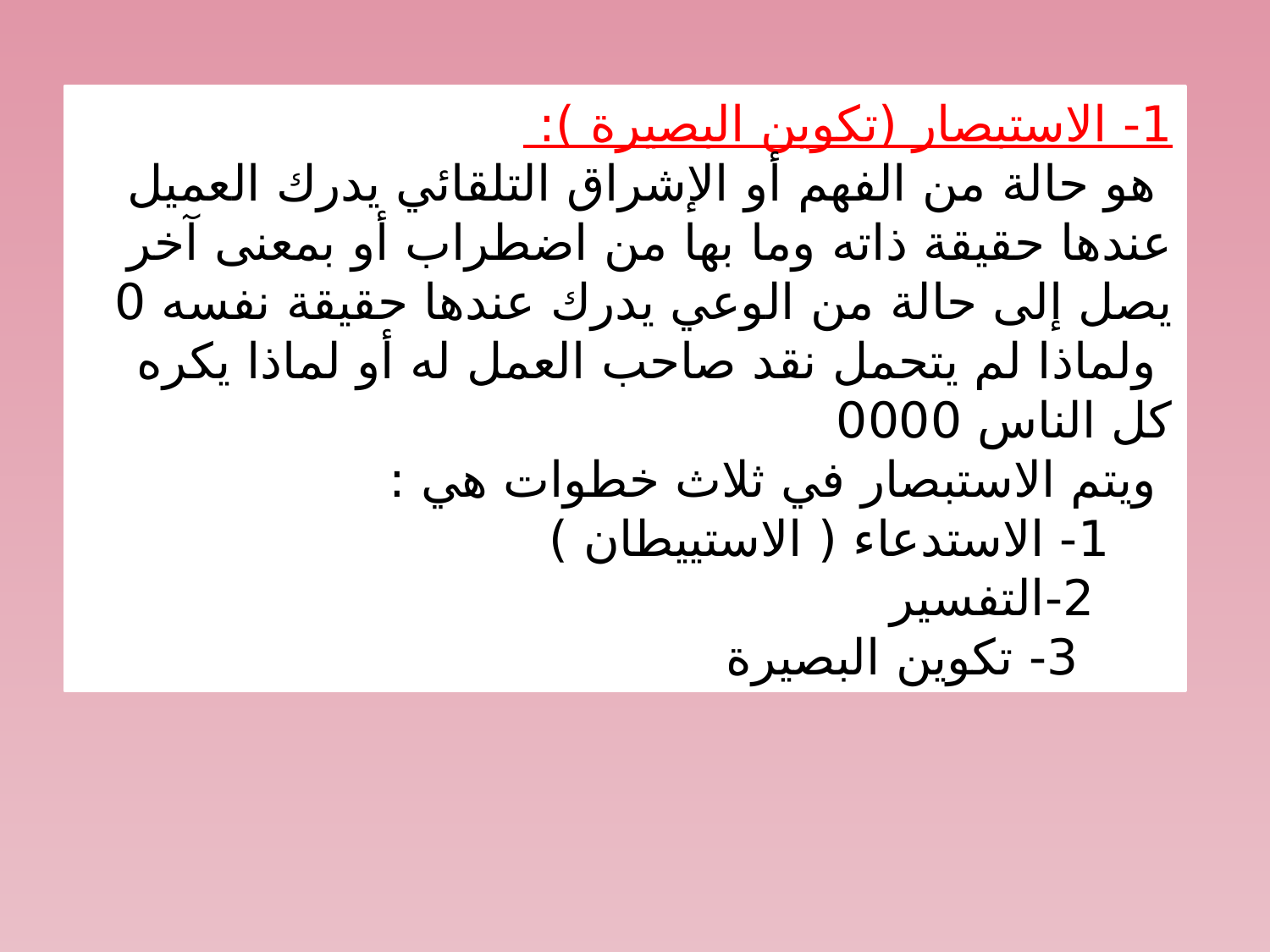

1- الاستبصار (تكوين البصيرة ):
 هو حالة من الفهم أو الإشراق التلقائي يدرك العميل عندها حقيقة ذاته وما بها من اضطراب أو بمعنى آخر يصل إلى حالة من الوعي يدرك عندها حقيقة نفسه 0
 ولماذا لم يتحمل نقد صاحب العمل له أو لماذا يكره كل الناس 0000
 ويتم الاستبصار في ثلاث خطوات هي :
    1- الاستدعاء ( الاستييطان )
     2-التفسير
      3- تكوين البصيرة